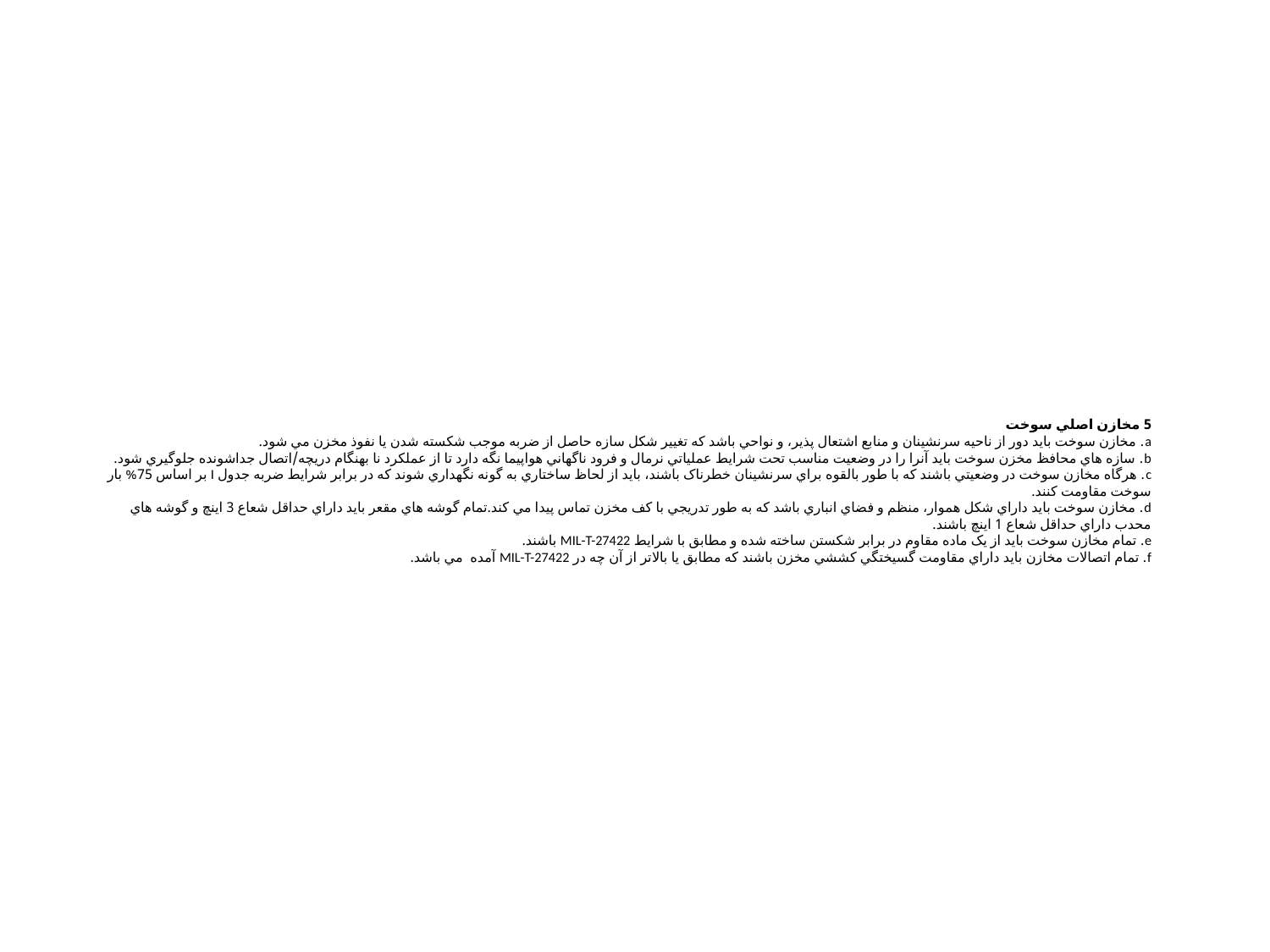

# 5 مخازن اصلي سوخت a. مخازن سوخت بايد دور از ناحيه سرنشينان و منابع اشتعال پذير، و نواحي باشد که تغيير شکل سازه حاصل از ضربه موجب شکسته شدن يا نفوذ مخزن مي شود. b. سازه هاي محافظ مخزن سوخت بايد آنرا را در وضعيت مناسب تحت شرايط عملياتي نرمال و فرود ناگهاني هواپيما نگه دارد تا از عملكرد نا بهنگام دريچه/اتصال جداشونده جلوگيري شود. c. هرگاه مخازن سوخت در وضعيتي باشند که با طور بالقوه براي سرنشينان خطرناک باشند، بايد از لحاظ ساختاري به گونه نگهداري شوند که در برابر شرايط ضربه جدول I بر اساس 75% بار سوخت مقاومت کنند. d. مخازن سوخت بايد داراي شکل هموار، منظم و فضاي انباري باشد که به طور تدريجي با کف مخزن تماس پيدا مي کند.تمام گوشه هاي مقعر بايد داراي حداقل شعاع 3 اينچ و گوشه هاي محدب داراي حداقل شعاع 1 اينچ باشند. e. تمام مخازن سوخت بايد از يک ماده مقاوم در برابر شکستن ساخته شده و مطابق با شرايط MIL-T-27422 باشند. f. تمام اتصالات مخازن بايد داراي مقاومت گسيختگي کششي مخزن باشند که مطابق يا بالاتر از آن چه در MIL-T-27422 آمده  مي باشد.